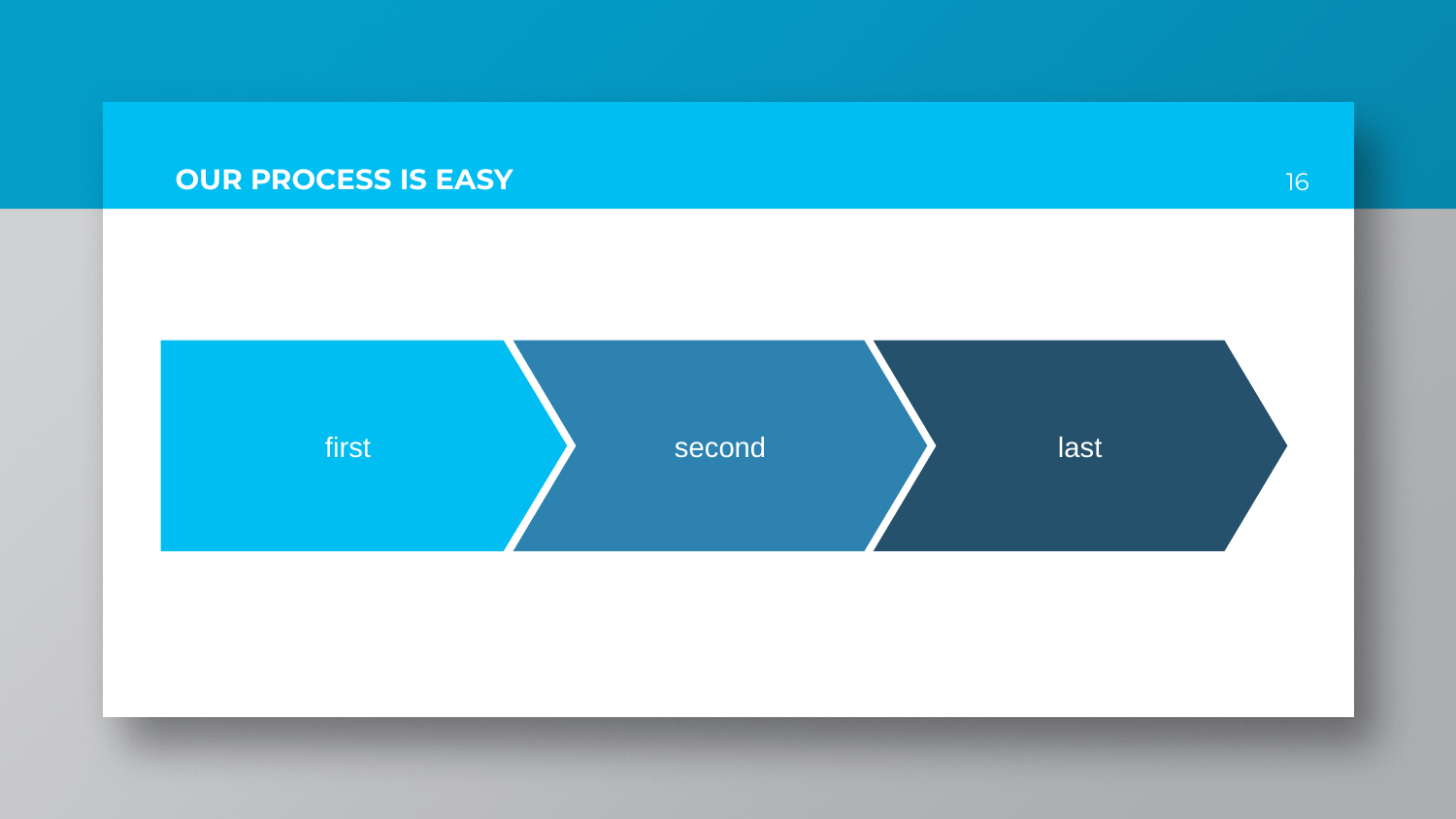

# OUR PROCESS IS EASY
16
first
second
last